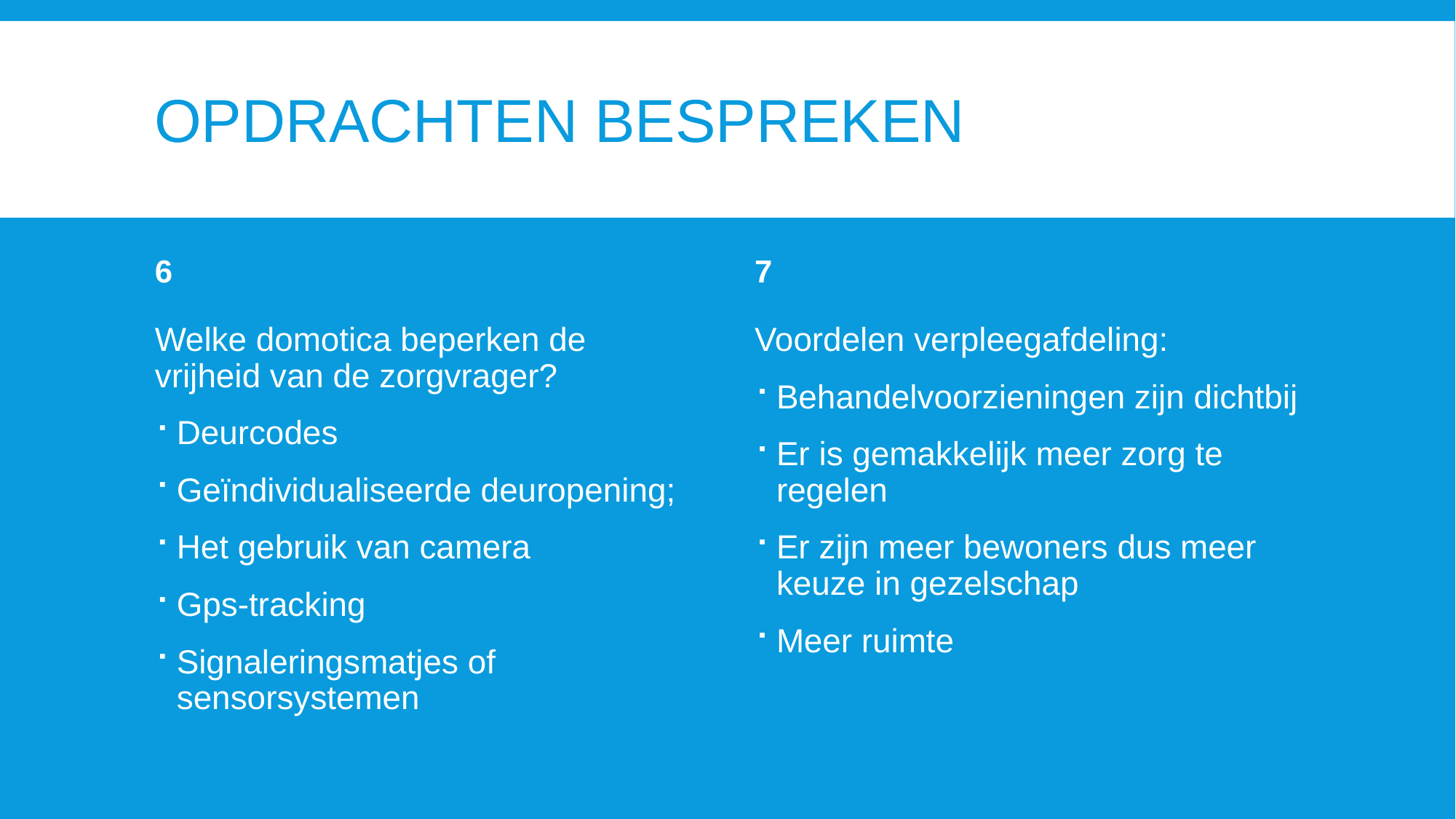

# Opdrachten bespreken
6
7
Voordelen verpleegafdeling:
Behandelvoorzieningen zijn dichtbij
Er is gemakkelijk meer zorg te regelen
Er zijn meer bewoners dus meer keuze in gezelschap
Meer ruimte
Welke domotica beperken de vrijheid van de zorgvrager?
Deurcodes
Geïndividualiseerde deuropening;
Het gebruik van camera
Gps-tracking
Signaleringsmatjes of sensorsystemen